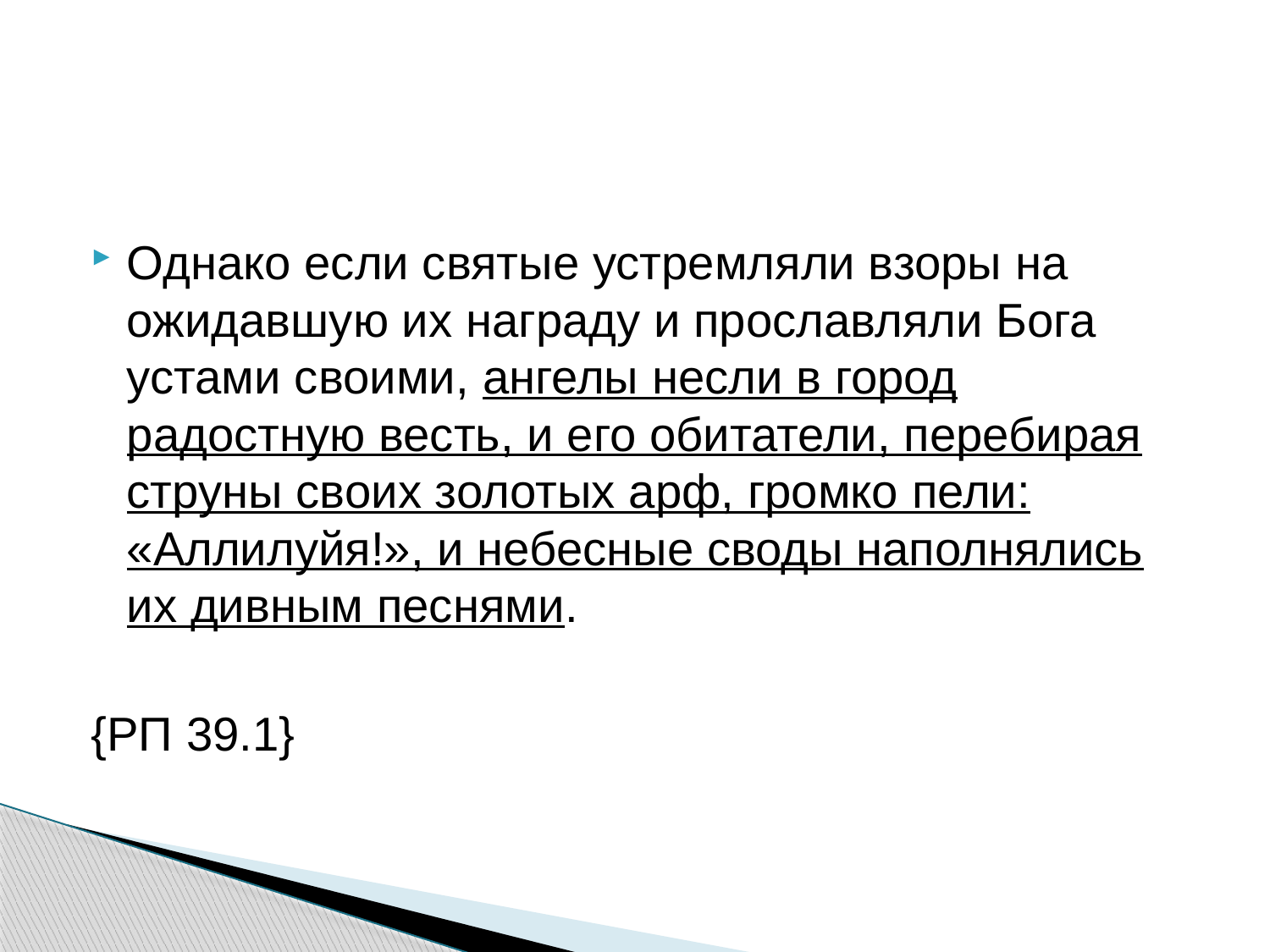

#
Однако если святые устремляли взоры на ожидавшую их награду и прославляли Бога устами своими, ангелы несли в город радостную весть, и его обитатели, перебирая струны своих золотых арф, громко пели: «Аллилуйя!», и небесные своды наполнялись их дивным песнями.

{РП 39.1}